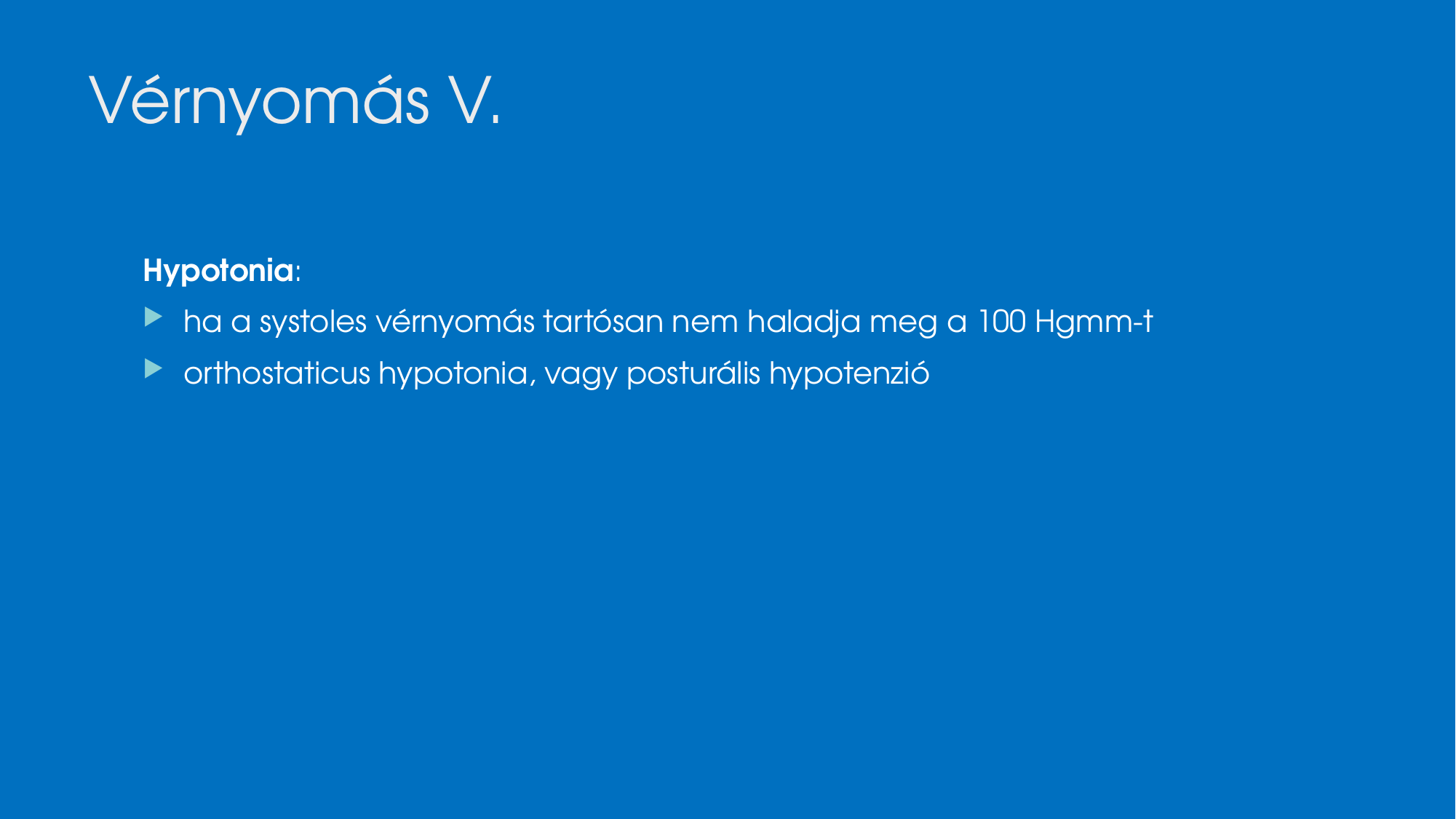

# Vérnyomás V.
Hypotonia:
ha a systoles vérnyomás tartósan nem haladja meg a 100 Hgmm-t
orthostaticus hypotonia, vagy posturális hypotenzió